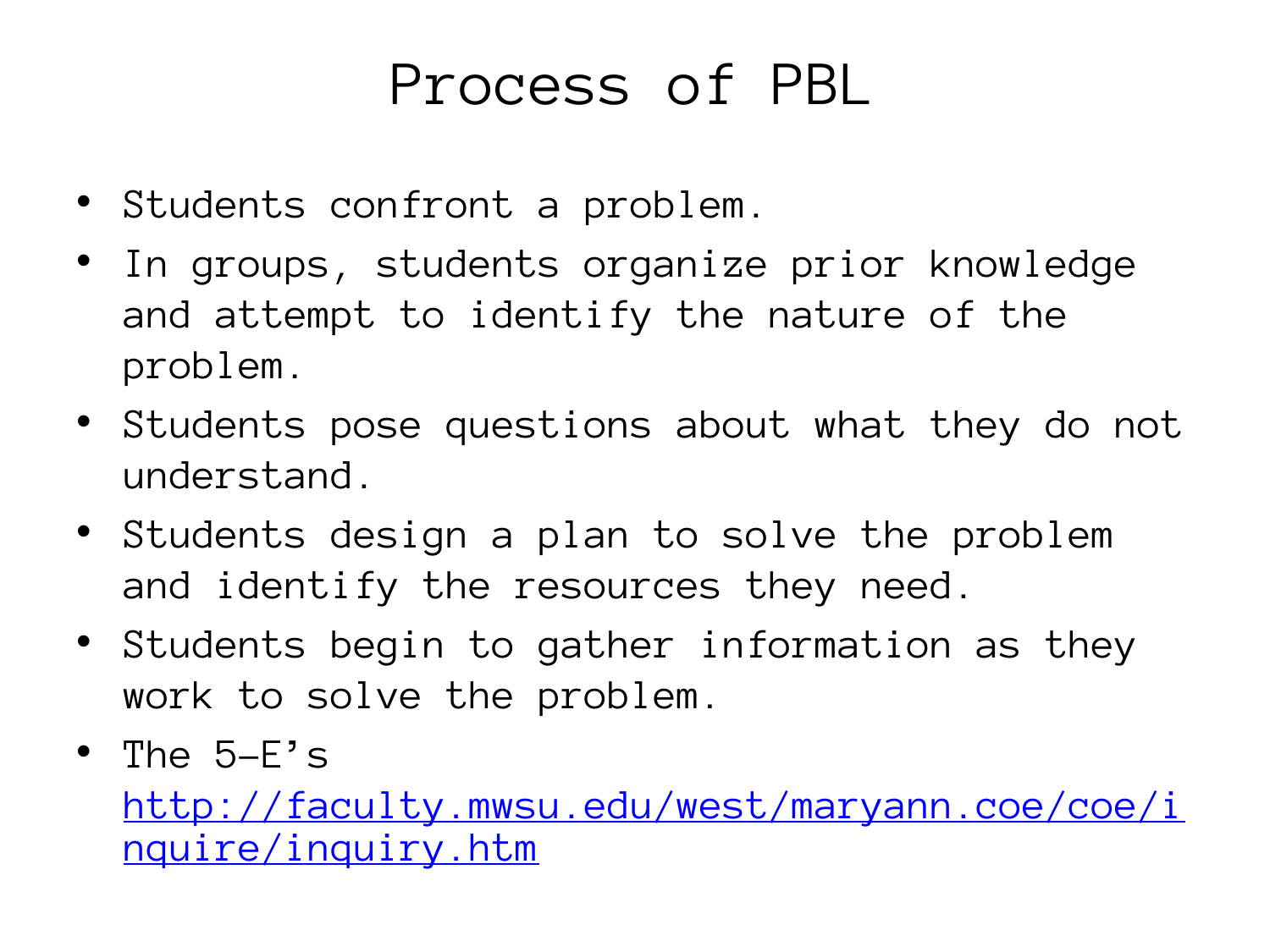

# Process of PBL
Students confront a problem.
In groups, students organize prior knowledge and attempt to identify the nature of the problem.
Students pose questions about what they do not understand.
Students design a plan to solve the problem and identify the resources they need.
Students begin to gather information as they work to solve the problem.
The 5-E’s http://faculty.mwsu.edu/west/maryann.coe/coe/inquire/inquiry.htm